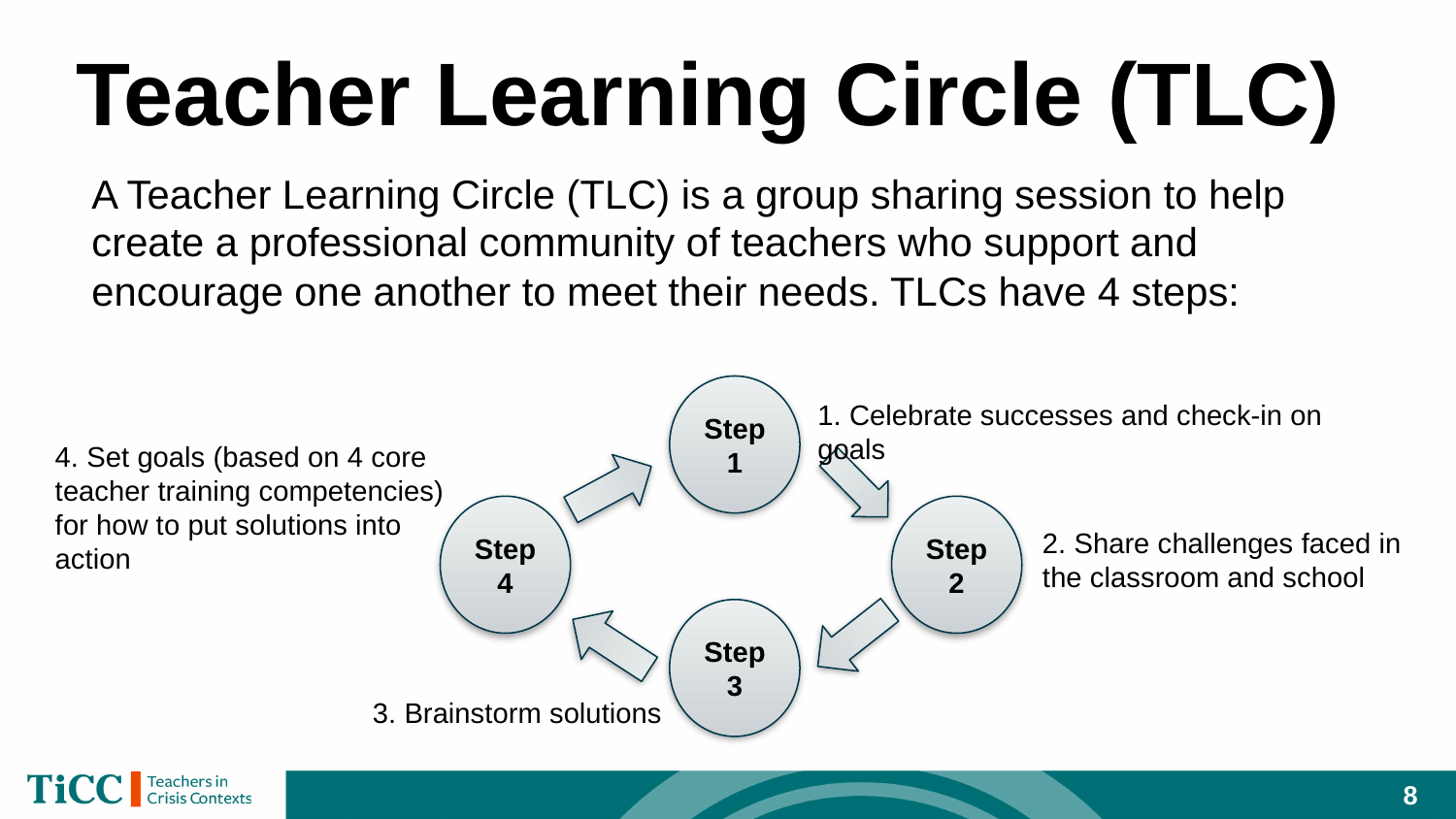

# Teacher Learning Circle (TLC)
A Teacher Learning Circle (TLC) is a group sharing session to help create a professional community of teachers who support and encourage one another to meet their needs. TLCs have 4 steps:

Step
1
1. Celebrate successes and check-in on goals
4. Set goals (based on 4 core teacher training competencies) for how to put solutions into action

Step 4
Step 2
2. Share challenges faced in the classroom and school

Step 3
3. Brainstorm solutions
8